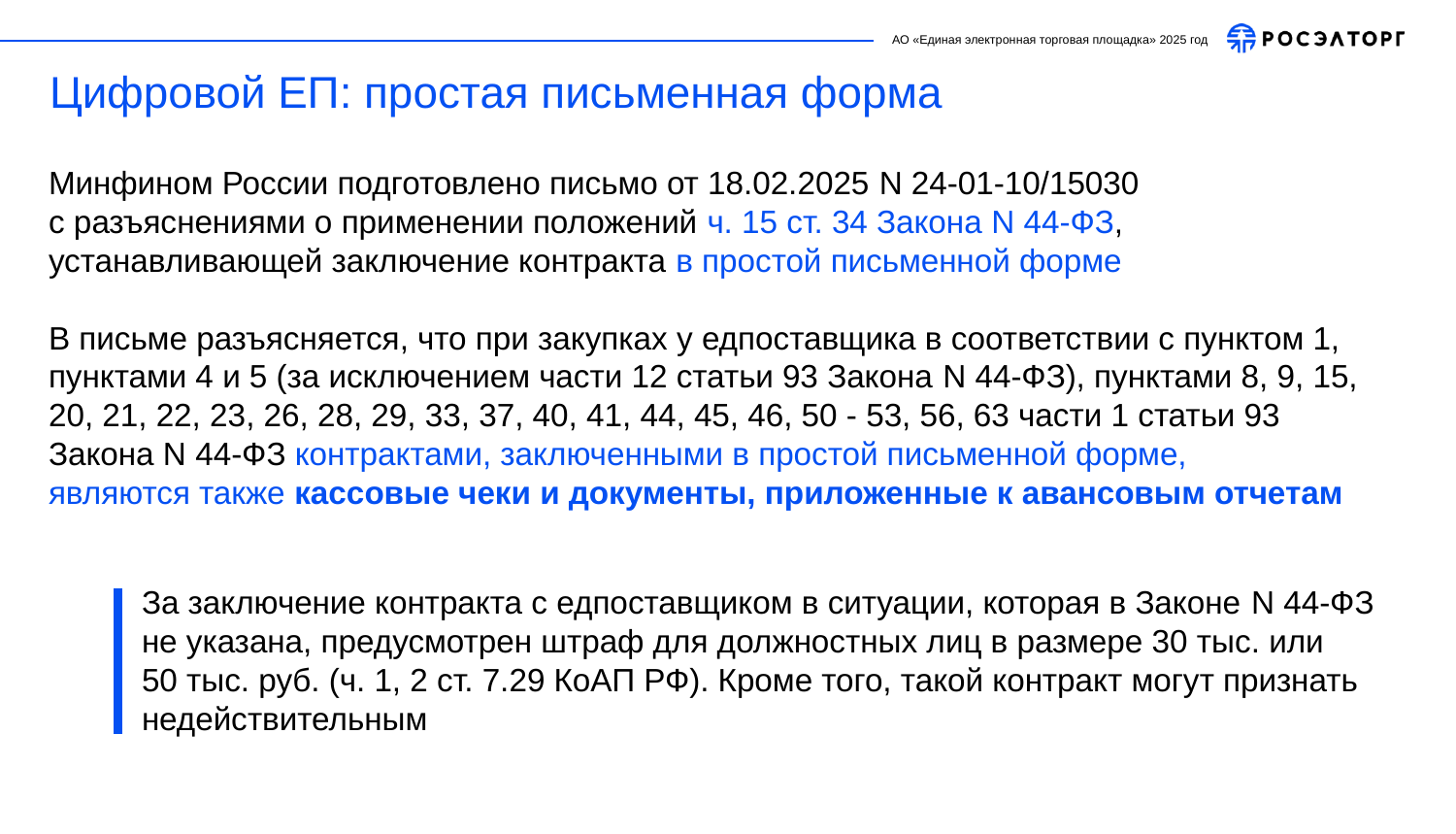

Цифровой ЕП: простая письменная форма
Минфином России подготовлено письмо от 18.02.2025 N 24-01-10/15030
с разъяснениями о применении положений ч. 15 ст. 34 Закона N 44-ФЗ, устанавливающей заключение контракта в простой письменной форме

В письме разъясняется, что при закупках у едпоставщика в соответствии с пунктом 1, пунктами 4 и 5 (за исключением части 12 статьи 93 Закона N 44-ФЗ), пунктами 8, 9, 15, 20, 21, 22, 23, 26, 28, 29, 33, 37, 40, 41, 44, 45, 46, 50 - 53, 56, 63 части 1 статьи 93
Закона N 44-ФЗ контрактами, заключенными в простой письменной форме,
являются также кассовые чеки и документы, приложенные к авансовым отчетам
За заключение контракта с едпоставщиком в ситуации, которая в Законе N 44-ФЗ
не указана, предусмотрен штраф для должностных лиц в размере 30 тыс. или
50 тыс. руб. (ч. 1, 2 ст. 7.29 КоАП РФ). Кроме того, такой контракт могут признать недействительным